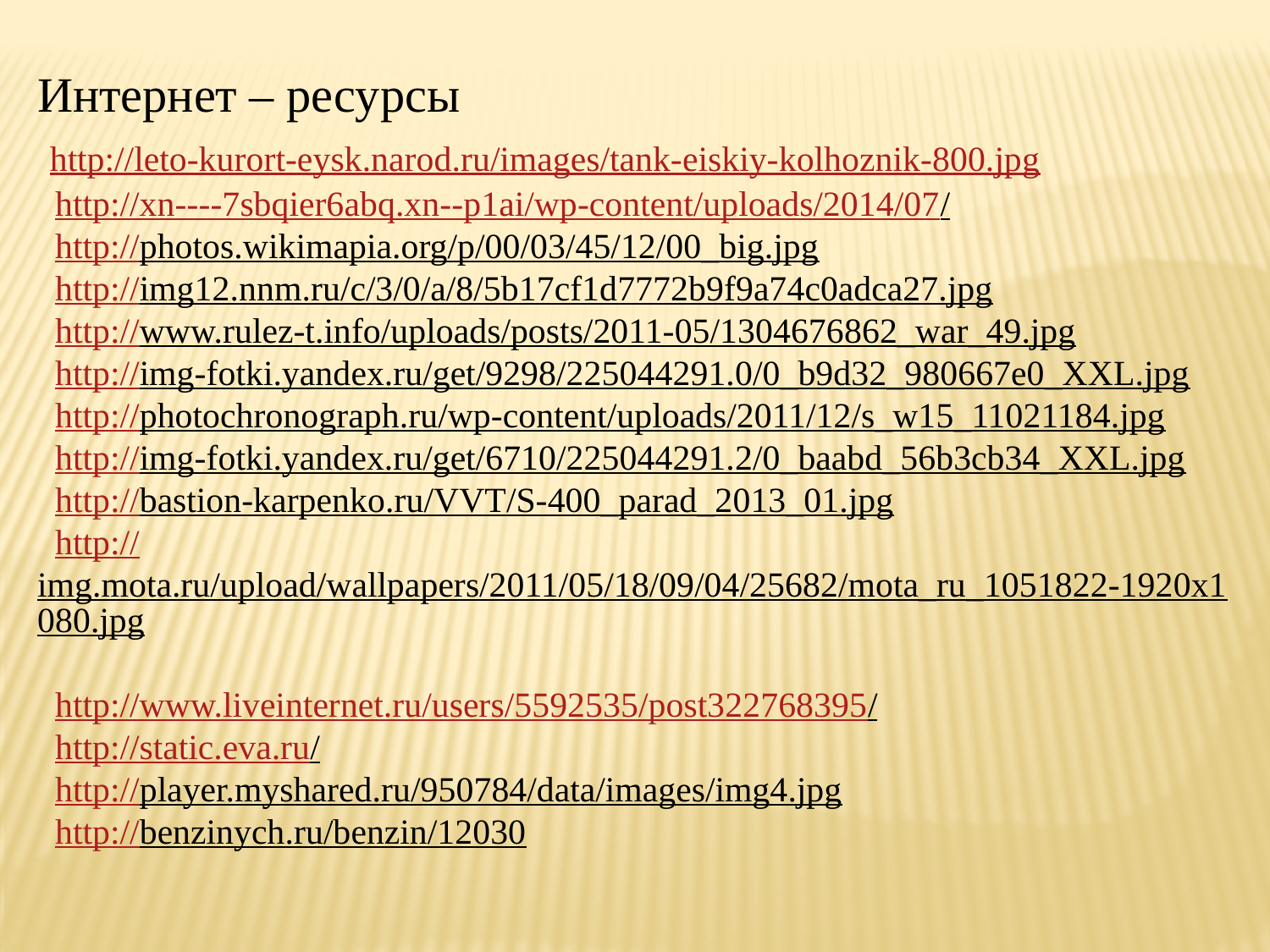

Интернет – ресурсы
 http://leto-kurort-eysk.narod.ru/images/tank-eiskiy-kolhoznik-800.jpg
  http://xn----7sbqier6abq.xn--p1ai/wp-content/uploads/2014/07/
  http://photos.wikimapia.org/p/00/03/45/12/00_big.jpg
  http://img12.nnm.ru/c/3/0/a/8/5b17cf1d7772b9f9a74c0adca27.jpg
  http://www.rulez-t.info/uploads/posts/2011-05/1304676862_war_49.jpg
  http://img-fotki.yandex.ru/get/9298/225044291.0/0_b9d32_980667e0_XXL.jpg
  http://photochronograph.ru/wp-content/uploads/2011/12/s_w15_11021184.jpg
  http://img-fotki.yandex.ru/get/6710/225044291.2/0_baabd_56b3cb34_XXL.jpg
  http://bastion-karpenko.ru/VVT/S-400_parad_2013_01.jpg
  http://img.mota.ru/upload/wallpapers/2011/05/18/09/04/25682/mota_ru_1051822-1920x1080.jpg
  http://www.liveinternet.ru/users/5592535/post322768395/
  http://static.eva.ru/
  http://player.myshared.ru/950784/data/images/img4.jpg
  http://benzinych.ru/benzin/12030